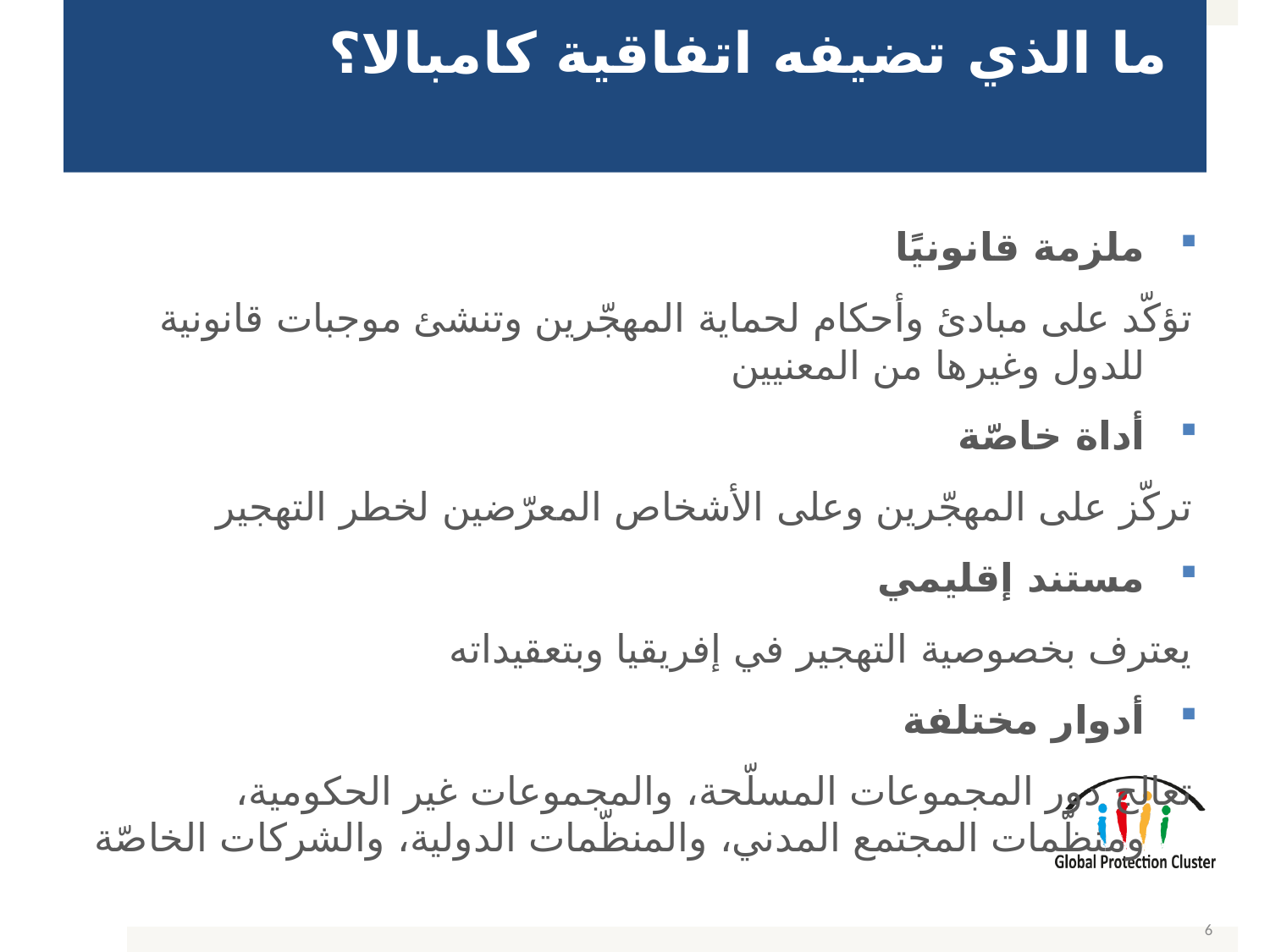

# ما الذي تضيفه اتفاقية كامبالا؟
ملزمة قانونيًا
تؤكّد على مبادئ وأحكام لحماية المهجّرين وتنشئ موجبات قانونية للدول وغيرها من المعنيين
أداة خاصّة
تركّز على المهجّرين وعلى الأشخاص المعرّضين لخطر التهجير
مستند إقليمي
يعترف بخصوصية التهجير في إفريقيا وبتعقيداته
أدوار مختلفة
تعالج دور المجموعات المسلّحة، والمجموعات غير الحكومية، ومنظّمات المجتمع المدني، والمنظّمات الدولية، والشركات الخاصّة